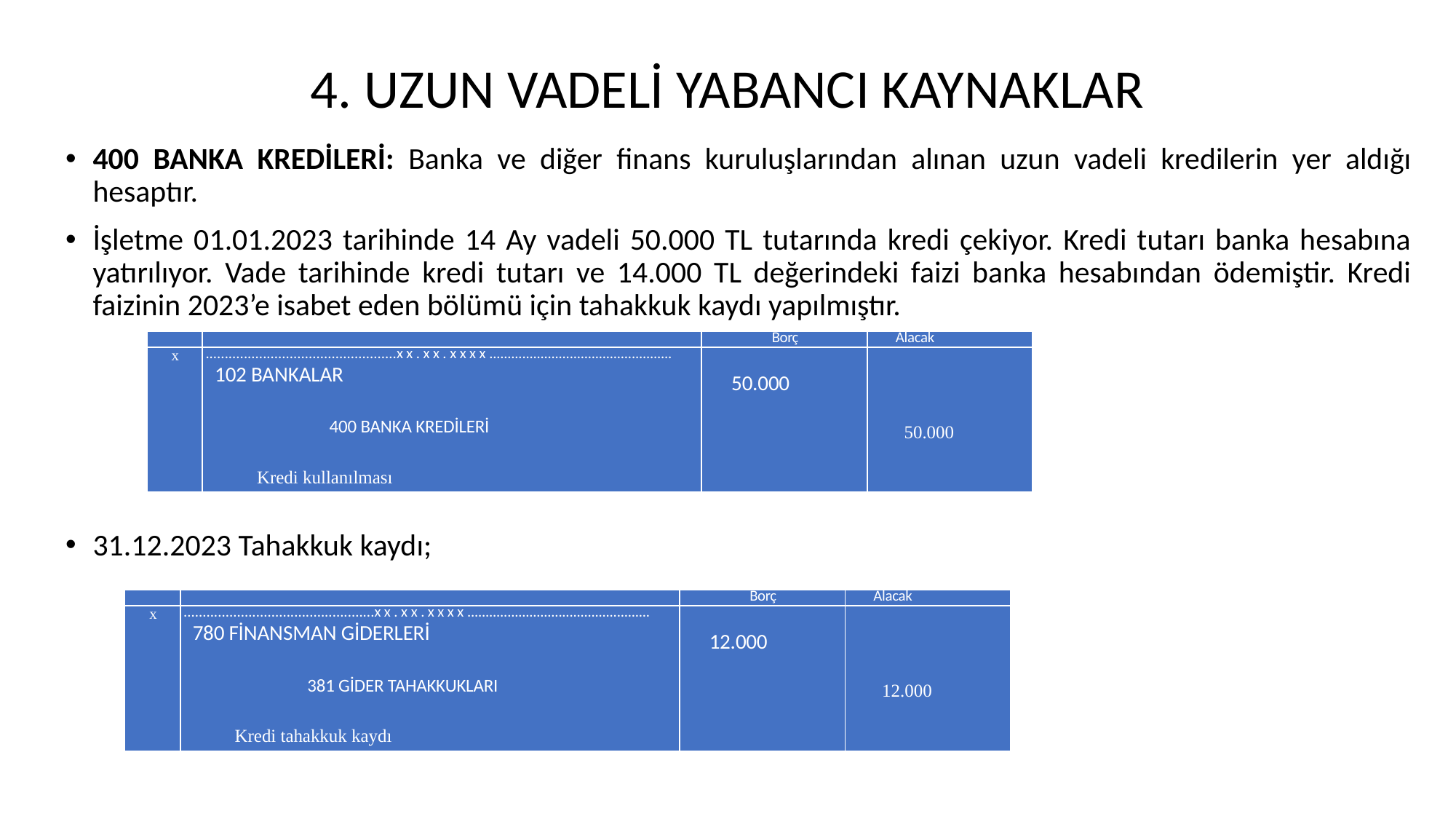

# 4. UZUN VADELİ YABANCI KAYNAKLAR
400 BANKA KREDİLERİ: Banka ve diğer finans kuruluşlarından alınan uzun vadeli kredilerin yer aldığı hesaptır.
İşletme 01.01.2023 tarihinde 14 Ay vadeli 50.000 TL tutarında kredi çekiyor. Kredi tutarı banka hesabına yatırılıyor. Vade tarihinde kredi tutarı ve 14.000 TL değerindeki faizi banka hesabından ödemiştir. Kredi faizinin 2023’e isabet eden bölümü için tahakkuk kaydı yapılmıştır.

31.12.2023 Tahakkuk kaydı;

|  |  | Borç | Alacak |
| --- | --- | --- | --- |
| x | ..................................................xx.xx.xxxx.................................................. 102 BANKALAR 400 BANKA KREDİLERİ Kredi kullanılması | 50.000 | 50.000 |
|  |  | Borç | Alacak |
| --- | --- | --- | --- |
| x | ..................................................xx.xx.xxxx.................................................. 780 FİNANSMAN GİDERLERİ 381 GİDER TAHAKKUKLARI Kredi tahakkuk kaydı | 12.000 | 12.000 |